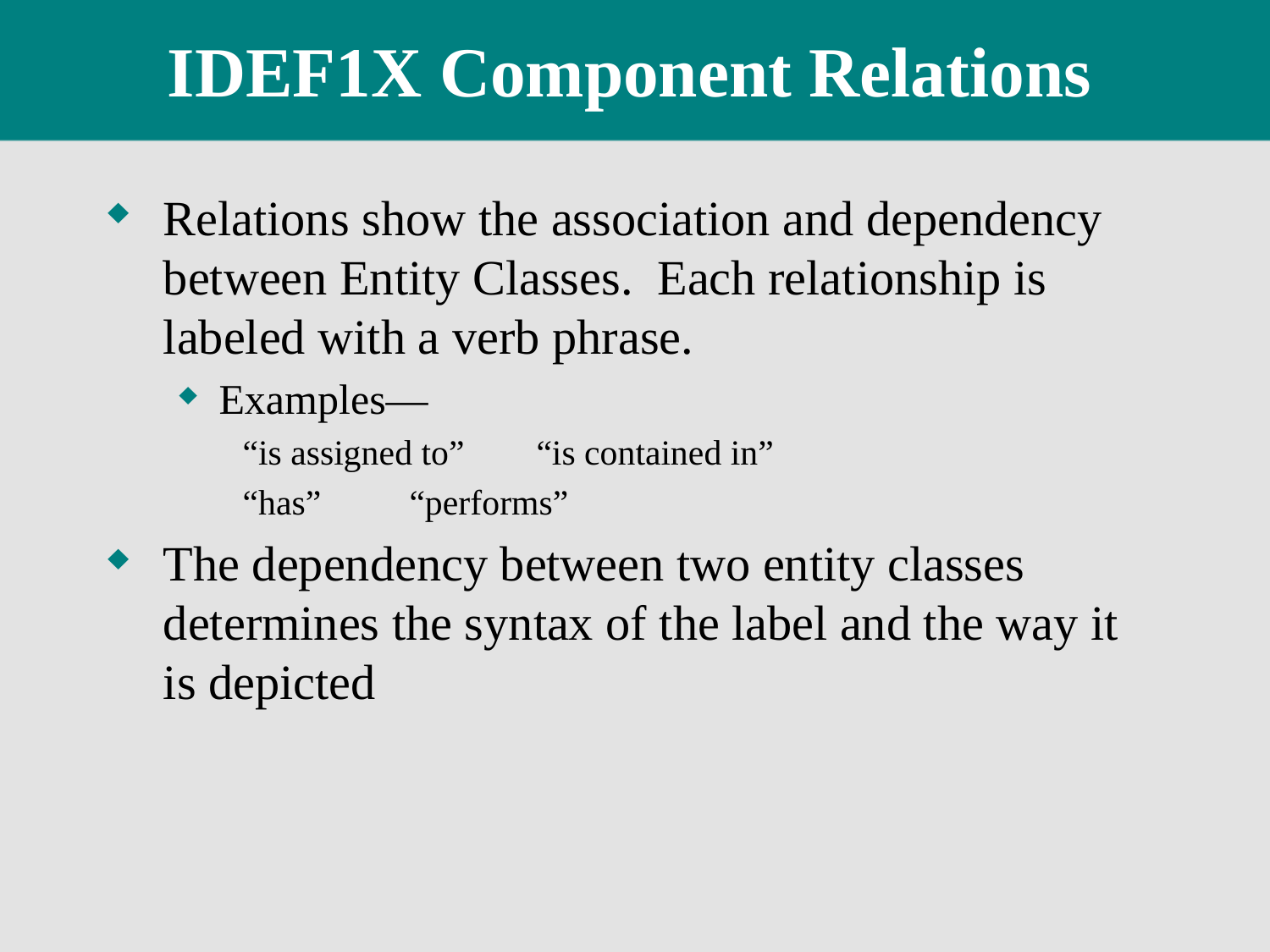

# IDEF1X Component Relations
Relations show the association and dependency between Entity Classes.  Each relationship is labeled with a verb phrase.
Examples—
“is assigned to”	“is contained in”
“has”	“performs”
The dependency between two entity classes determines the syntax of the label and the way it is depicted